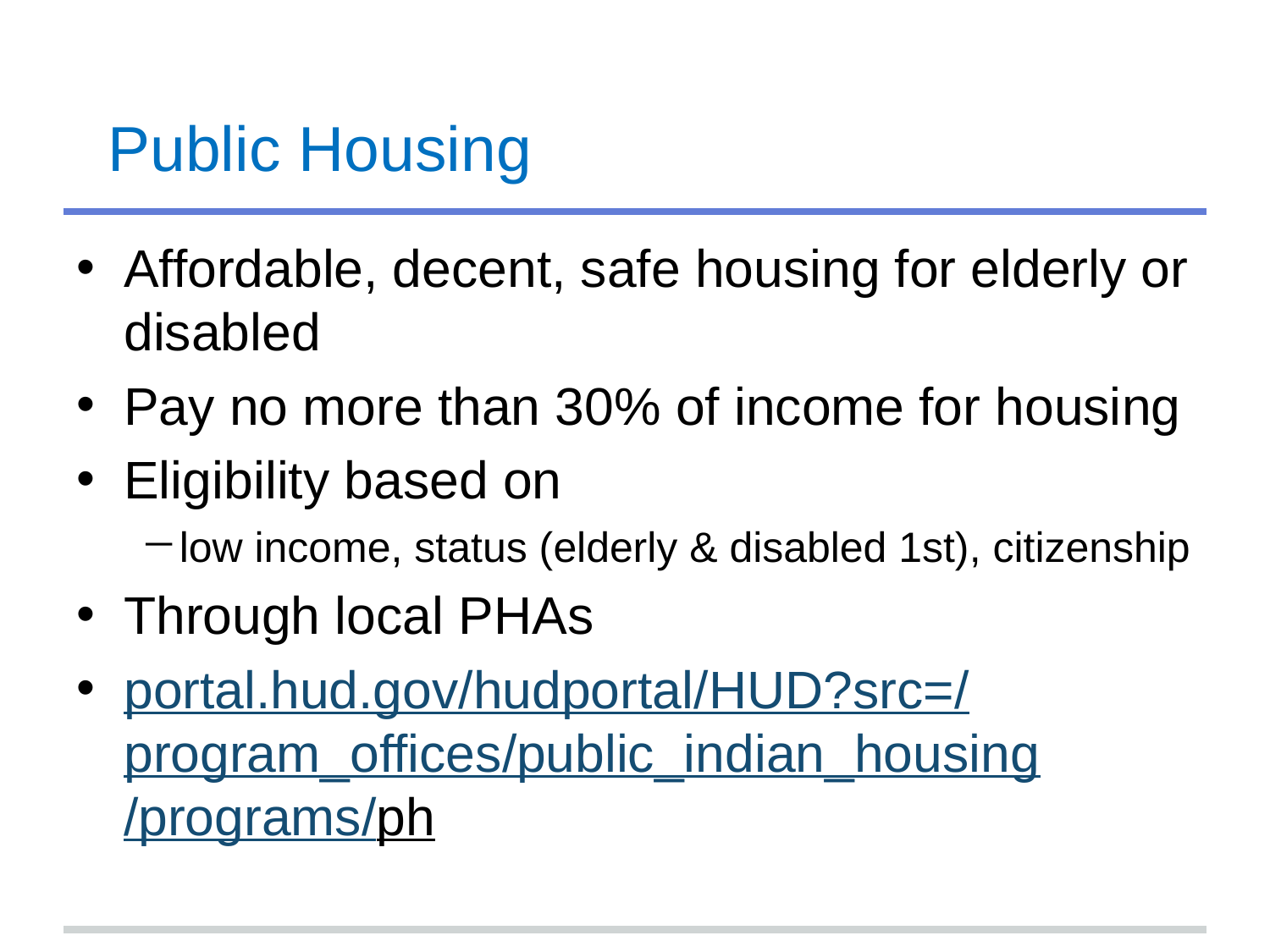

# Public Housing
Affordable, decent, safe housing for elderly or disabled
Pay no more than 30% of income for housing
Eligibility based on
low income, status (elderly & disabled 1st), citizenship
Through local PHAs
portal.hud.gov/hudportal/HUD?src=/program_offices/public_indian_housing/programs/ph